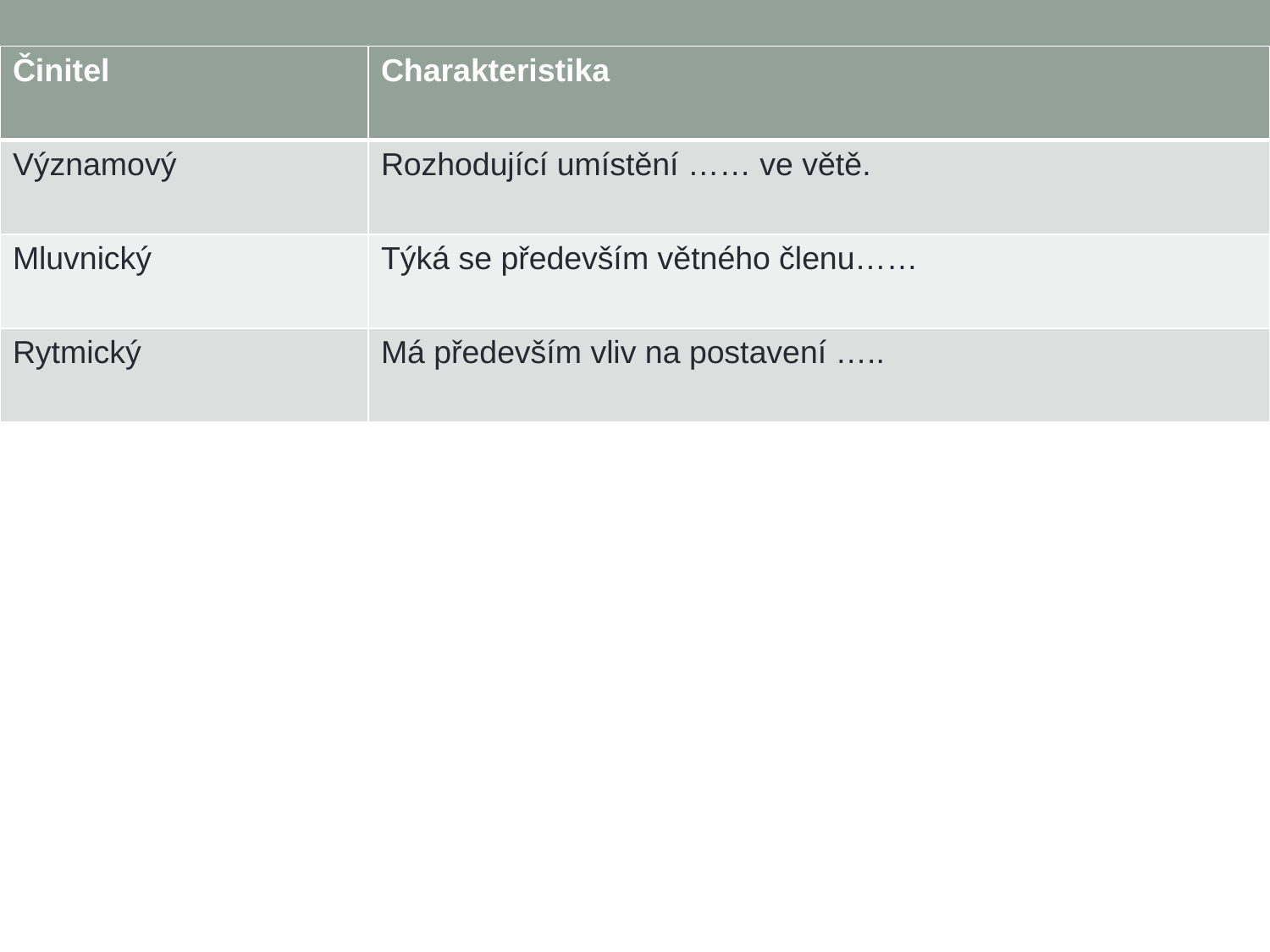

| Činitel | Charakteristika |
| --- | --- |
| Významový | Rozhodující umístění …… ve větě. |
| Mluvnický | Týká se především větného členu…… |
| Rytmický | Má především vliv na postavení ….. |